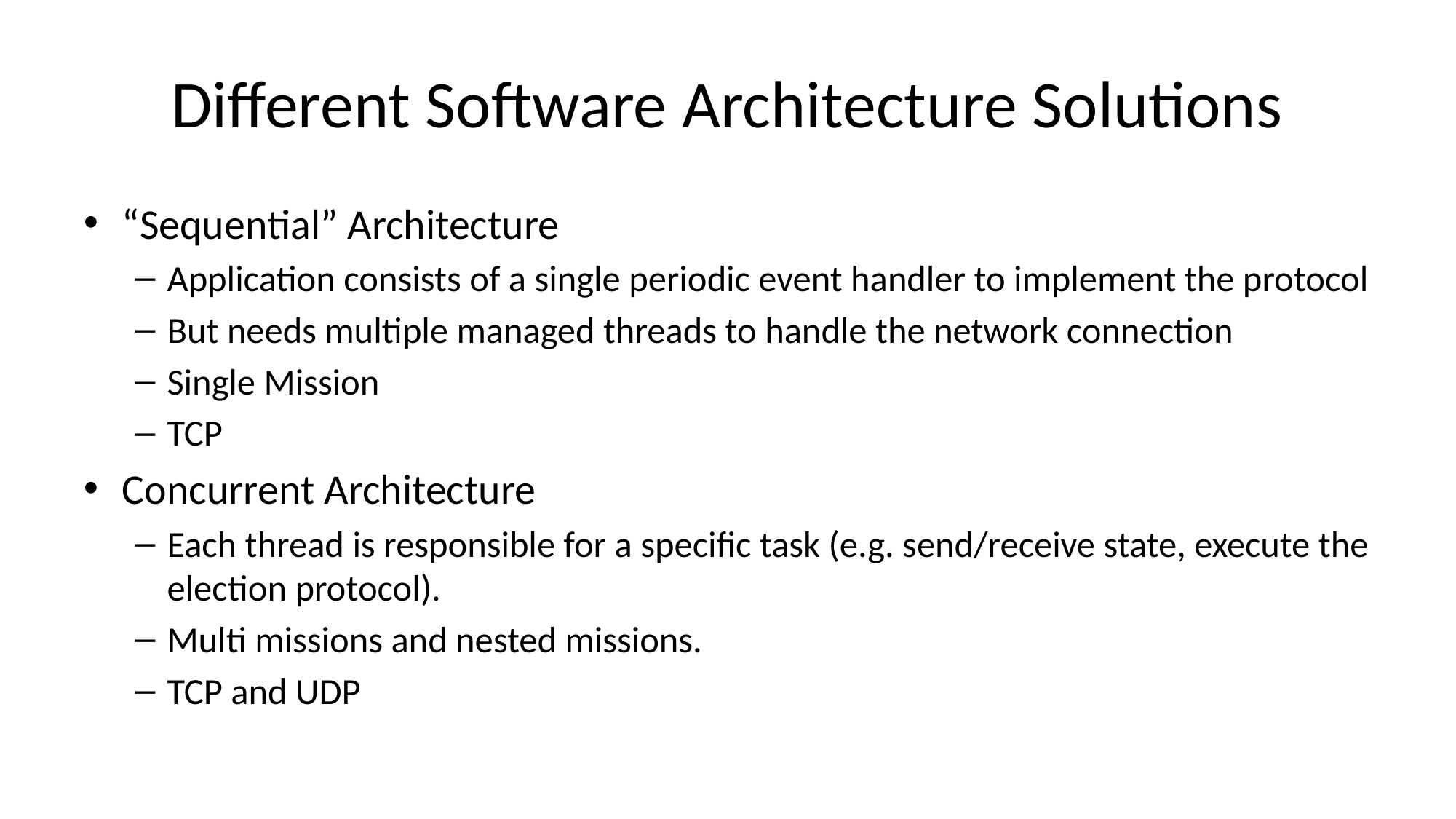

# Different Software Architecture Solutions
“Sequential” Architecture
Application consists of a single periodic event handler to implement the protocol
But needs multiple managed threads to handle the network connection
Single Mission
TCP
Concurrent Architecture
Each thread is responsible for a specific task (e.g. send/receive state, execute the election protocol).
Multi missions and nested missions.
TCP and UDP